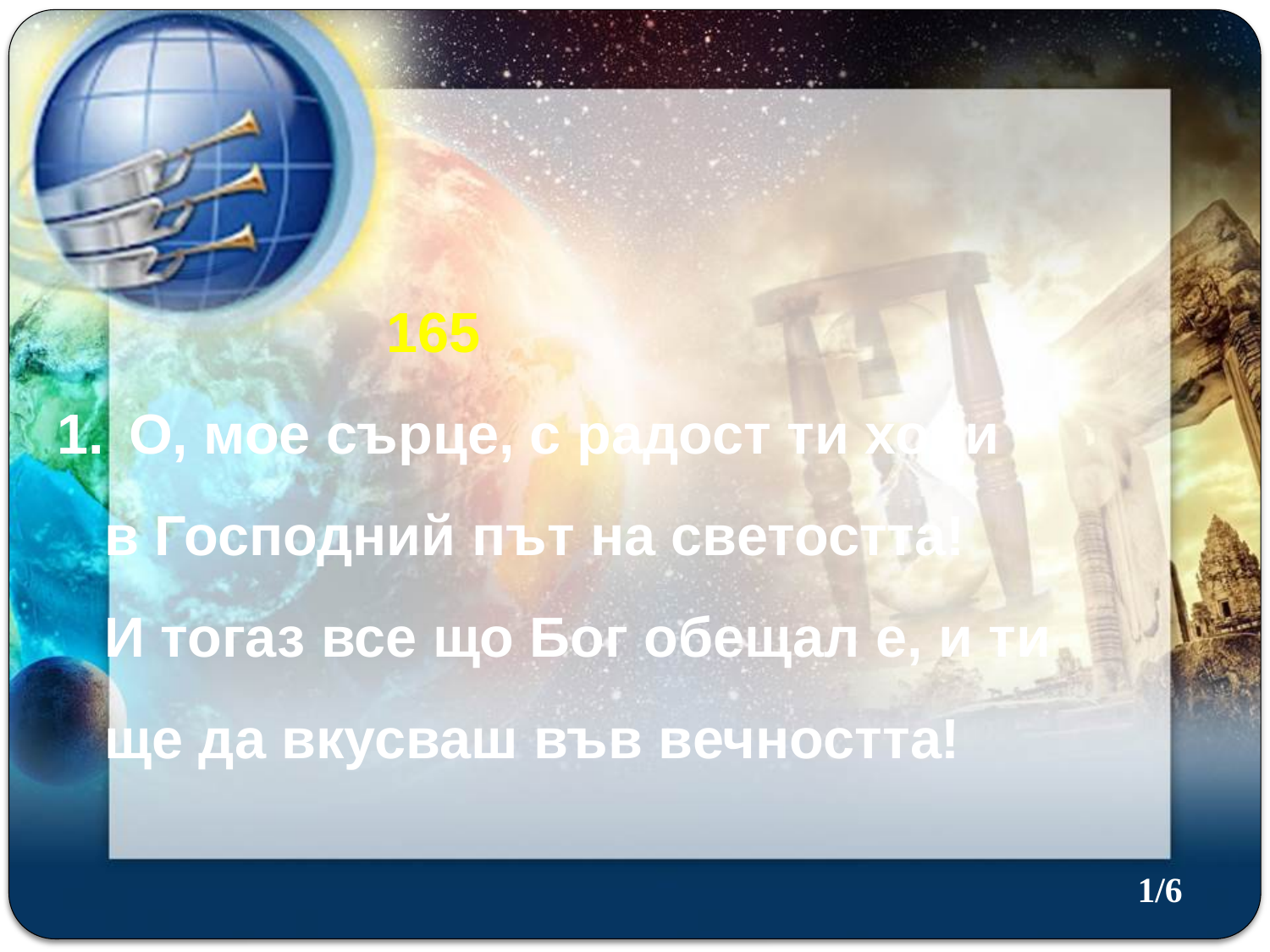

165
О, мое сърце, с радост ти ходи
   в Господний път на светостта!
   И тогаз все що Бог обещал е, и ти
   ще да вкусваш във вечността!
1/6